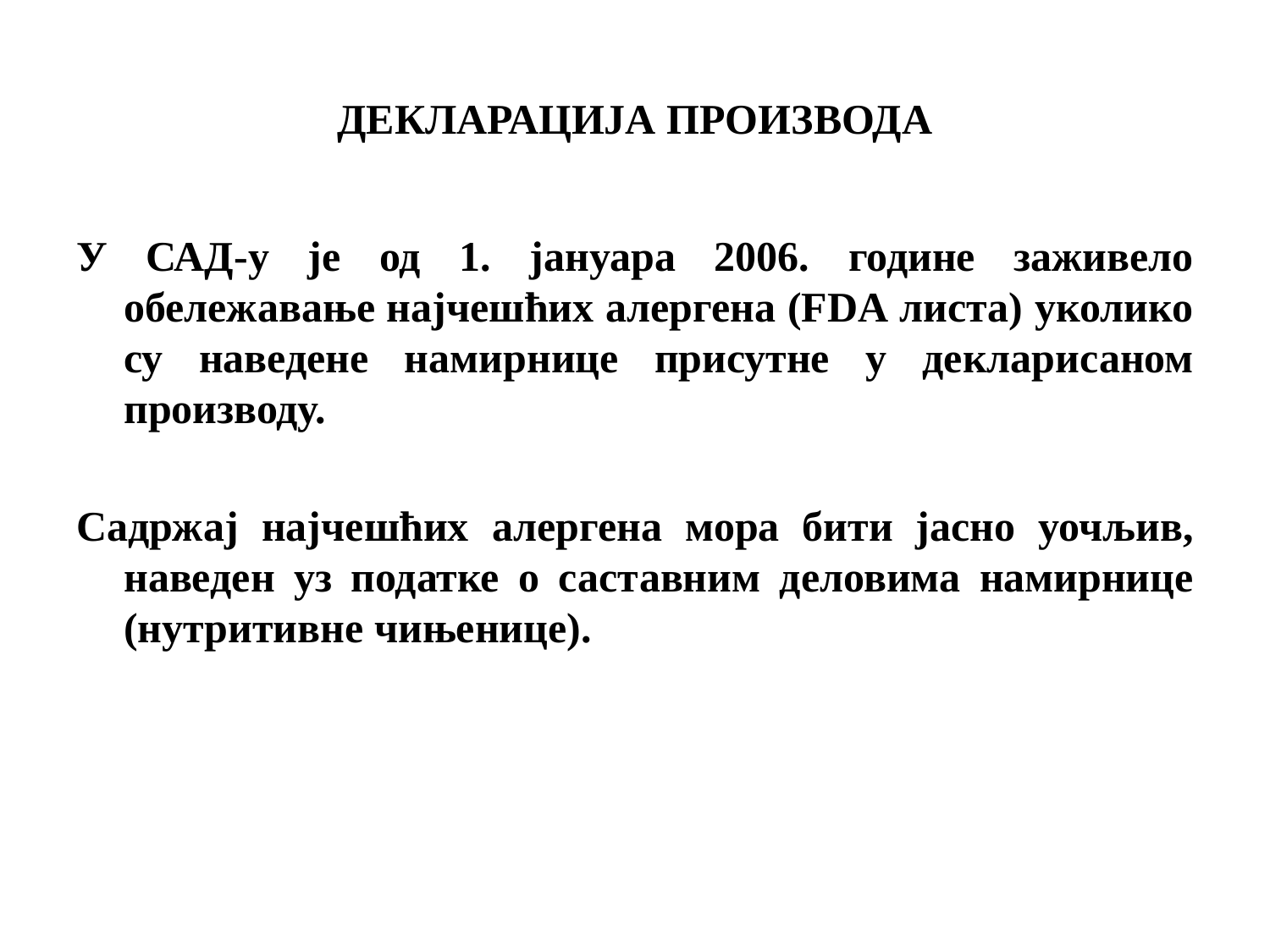

# ДЕКЛАРАЦИЈА ПРОИЗВОДА
У САД-у је од 1. јануара 2006. године заживело обележавање најчешћих алергена (FDA листа) уколико су наведене намирнице присутне у декларисаном производу.

Садржај најчешћих алергена мора бити јасно уочљив, наведен уз податке о саставним деловима намирнице (нутритивне чињенице).